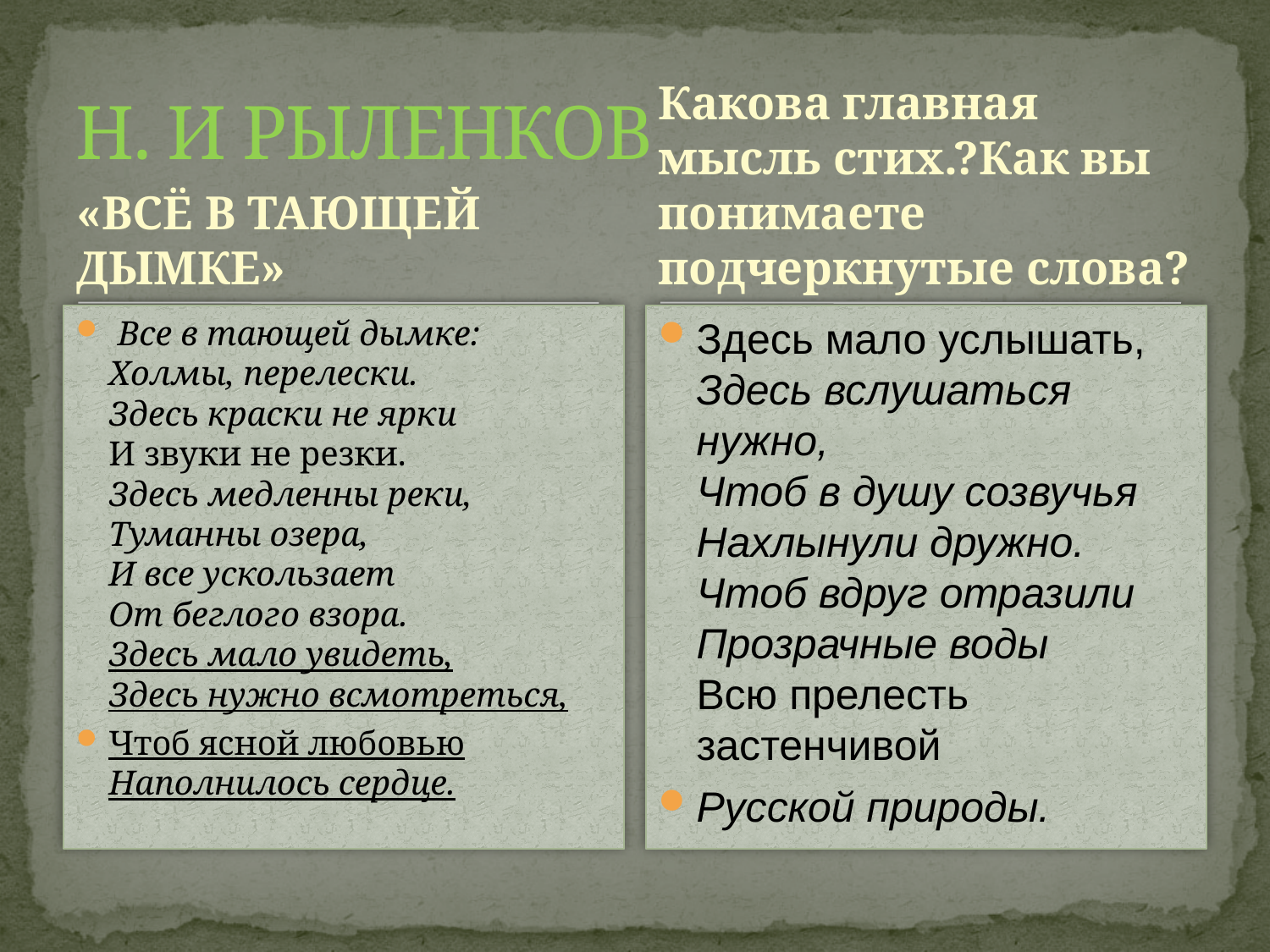

# Н. И РЫЛЕНКОВ
«ВСЁ В ТАЮЩЕЙ ДЫМКЕ»
Какова главная мысль стих.?Как вы понимаете подчеркнутые слова?
 Все в тающей дымке:
Холмы, перелески.
Здесь краски не ярки
И звуки не резки.
Здесь медленны реки,
Туманны озера,
И все ускользает
От беглого взора.
Здесь мало увидеть,
Здесь нужно всмотреться,
Чтоб ясной любовью
Наполнилось сердце.
Здесь мало услышать,
Здесь вслушаться нужно,
Чтоб в душу созвучья
Нахлынули дружно.
Чтоб вдруг отразили
Прозрачные воды
Всю прелесть застенчивой
Русской природы.